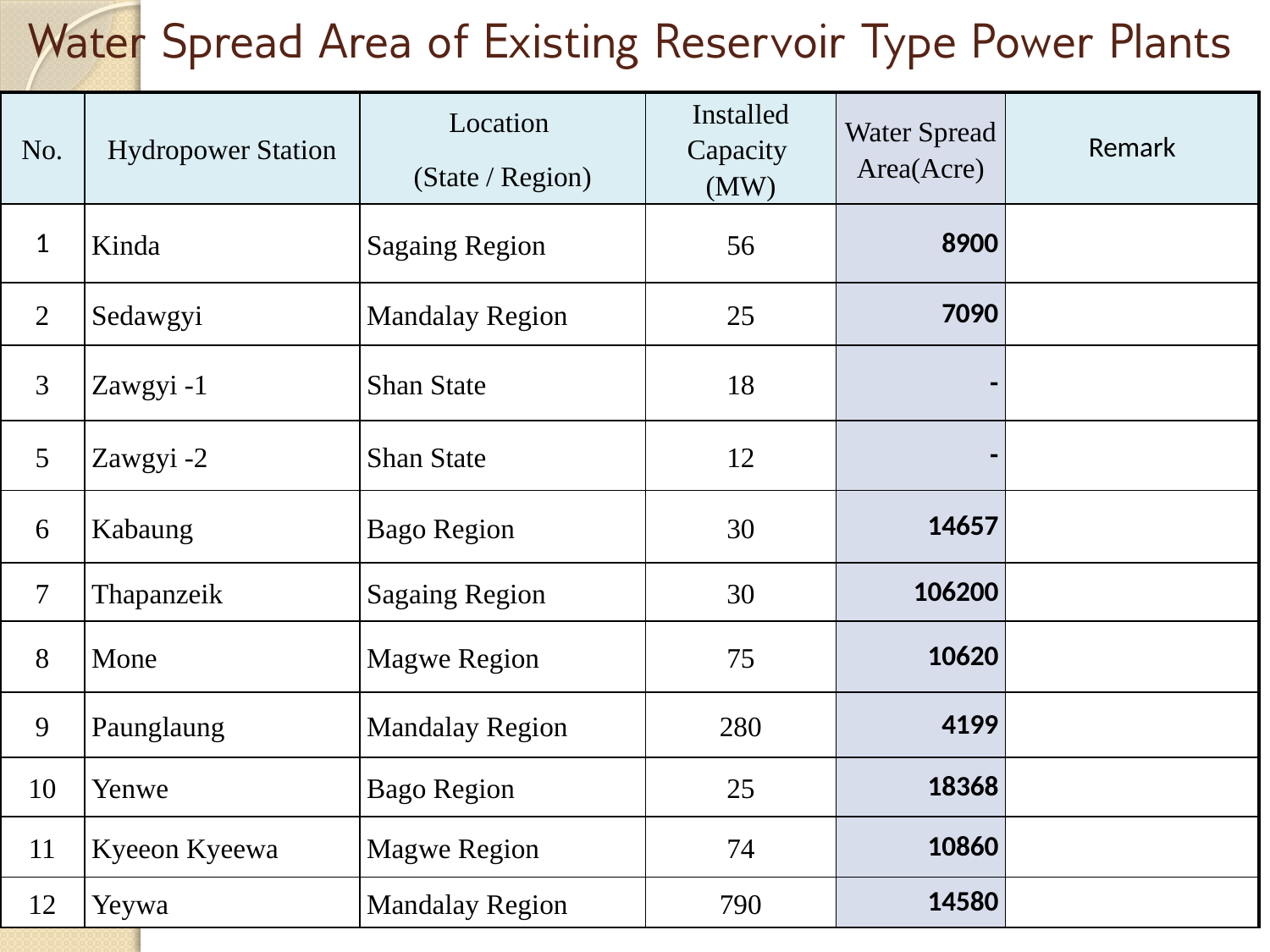

# Water Spread Area of Existing Reservoir Type Power Plants
| No. | Hydropower Station | Location (State / Region) | Installed Capacity (MW) | Water Spread Area(Acre) | Remark |
| --- | --- | --- | --- | --- | --- |
| 1 | Kinda | Sagaing Region | 56 | 8900 |  |
| 2 | Sedawgyi | Mandalay Region | 25 | 7090 |  |
| 3 | Zawgyi -1 | Shan State | 18 | - |  |
| 5 | Zawgyi -2 | Shan State | 12 | - |  |
| 6 | Kabaung | Bago Region | 30 | 14657 |  |
| 7 | Thapanzeik | Sagaing Region | 30 | 106200 |  |
| 8 | Mone | Magwe Region | 75 | 10620 |  |
| 9 | Paunglaung | Mandalay Region | 280 | 4199 |  |
| 10 | Yenwe | Bago Region | 25 | 18368 |  |
| 11 | Kyeeon Kyeewa | Magwe Region | 74 | 10860 |  |
| 12 | Yeywa | Mandalay Region | 790 | 14580 |  |